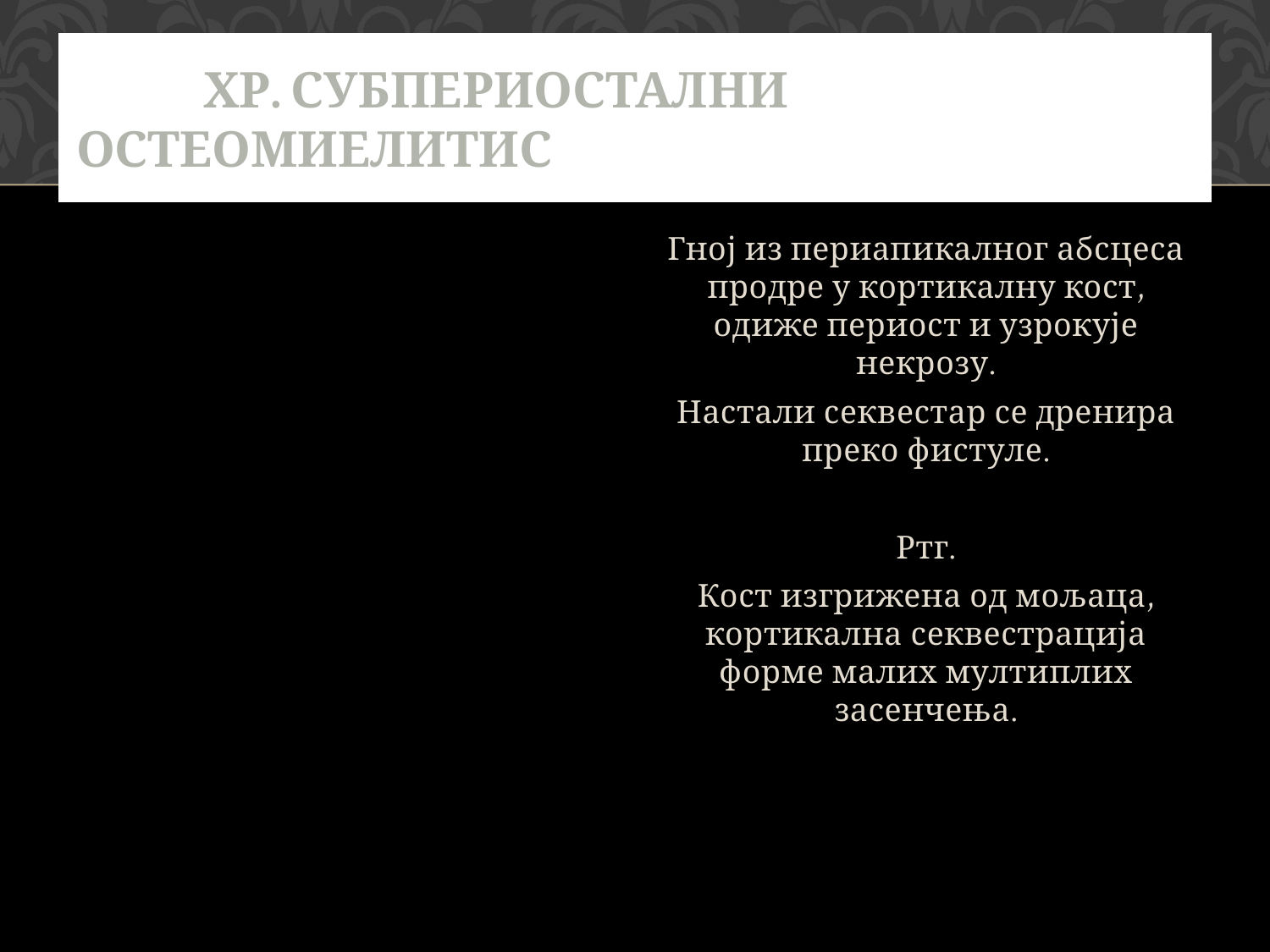

# Хр. субпериостални остеомиелитис

Гној из периапикалног абсцеса продре у кортикалну кост, одиже периост и узрокује некрозу.
Настали секвестар се дренира преко фистуле.

Ртг.
Кост изгрижена од мољаца, кортикална секвестрација форме малих мултиплих засенчења.